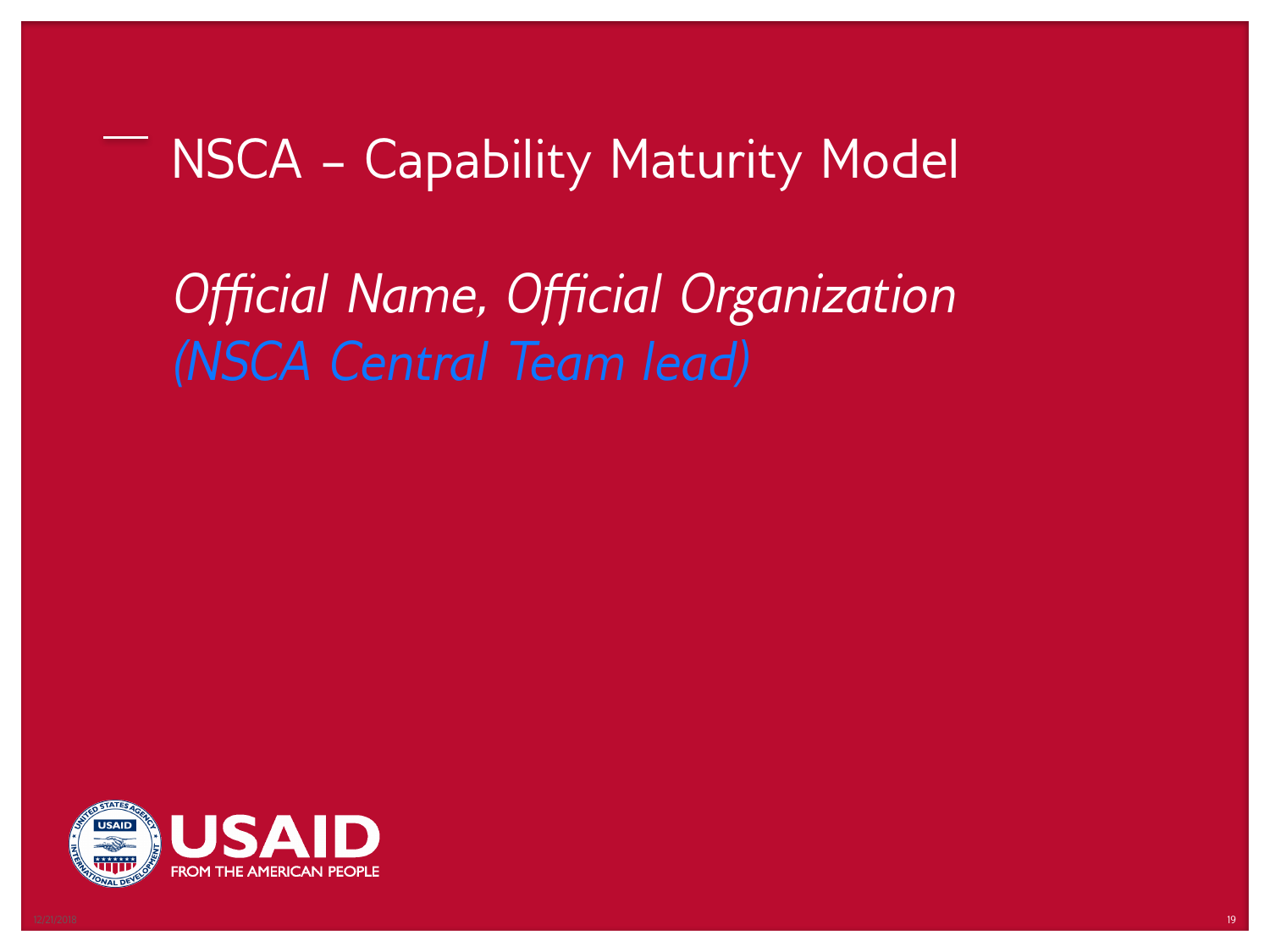

# NSCA – Capability Maturity Model Official Name, Official Organization (NSCA Central Team lead)
12/21/2018
19